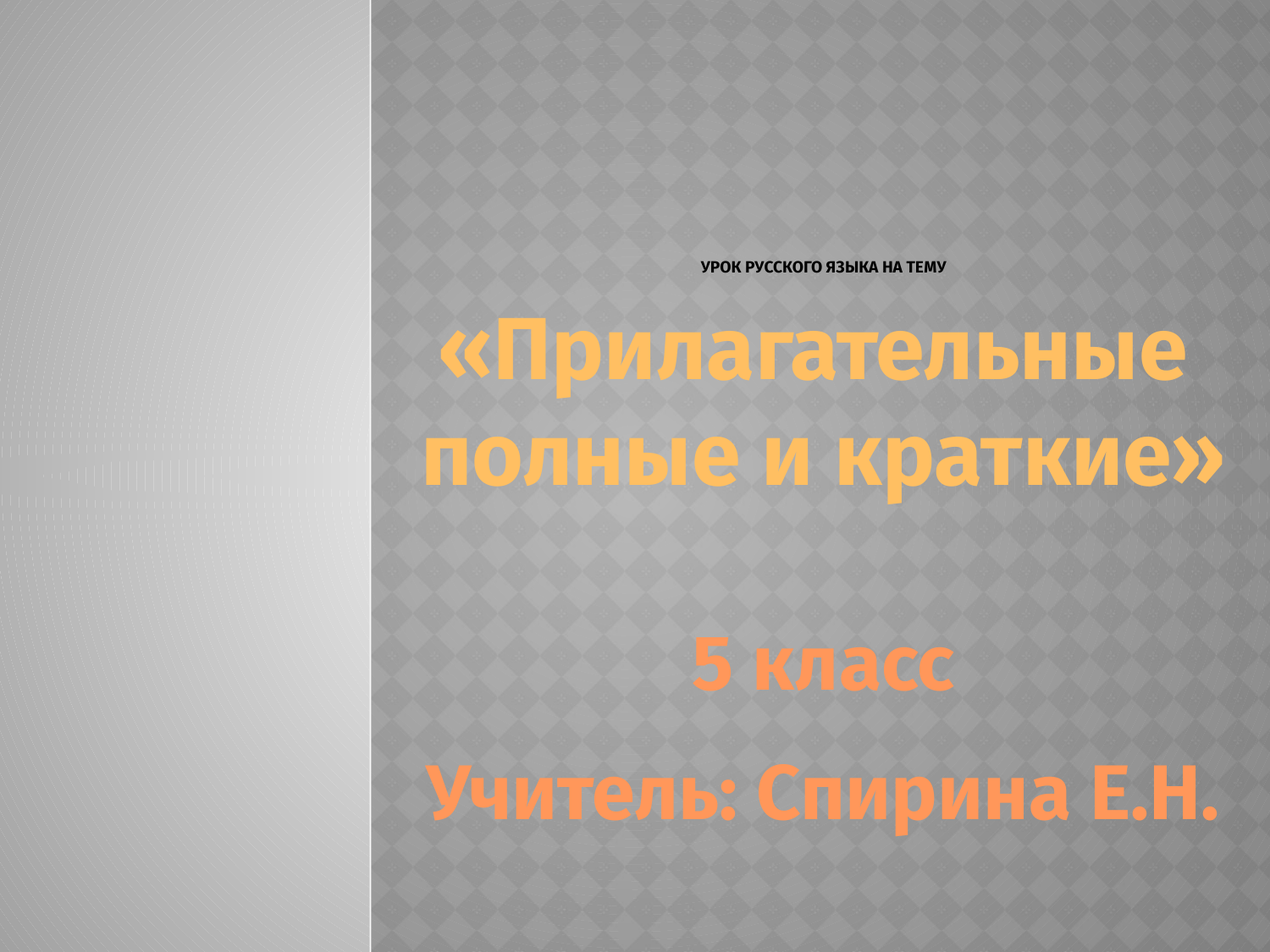

# Урок русского языка на тему
«Прилагательные
полные и краткие»
5 класс
Учитель: Спирина Е.Н.